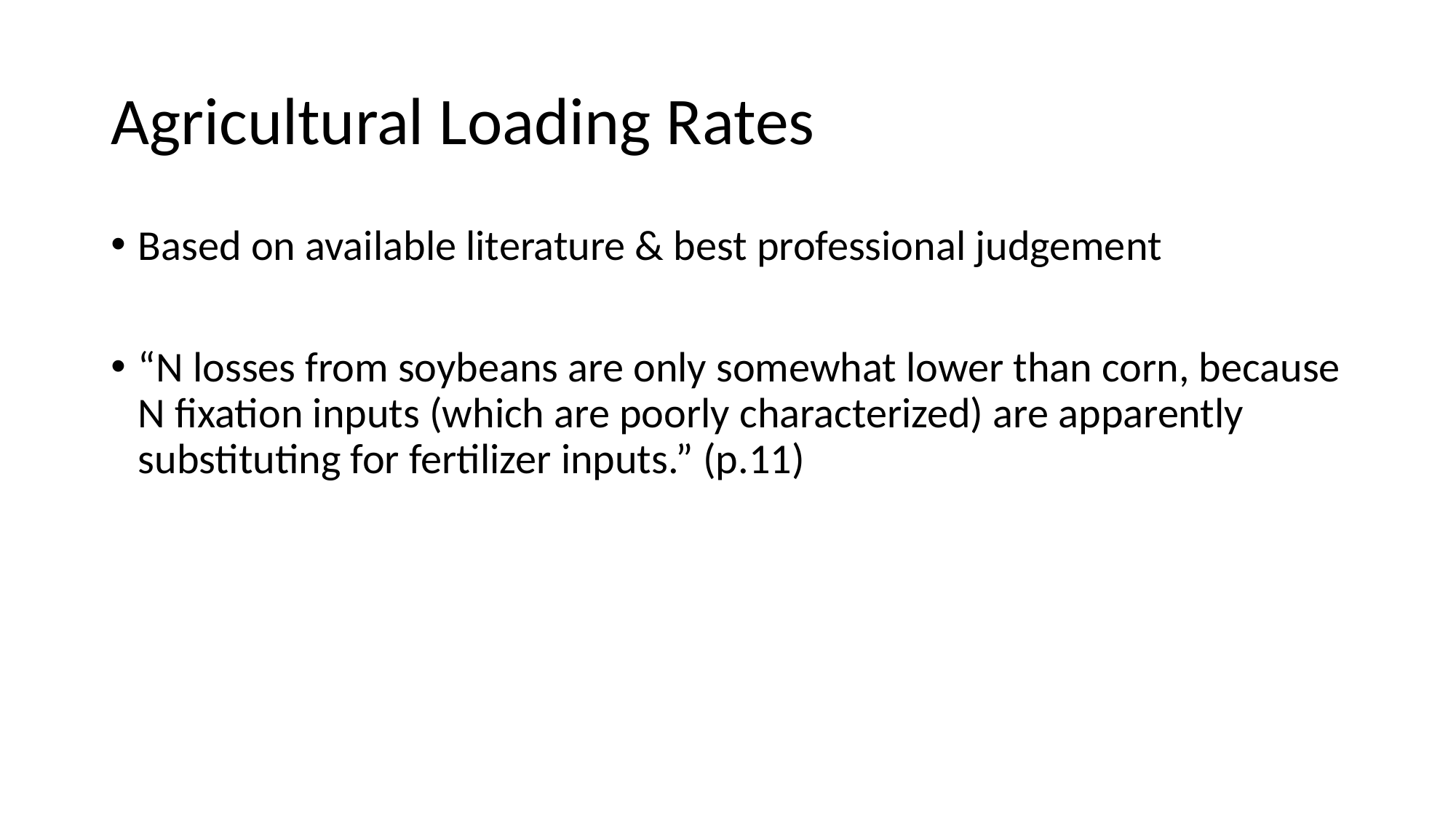

# Agricultural Loading Rates
Based on available literature & best professional judgement

“N losses from soybeans are only somewhat lower than corn, because N fixation inputs (which are poorly characterized) are apparently substituting for fertilizer inputs.” (p.11)